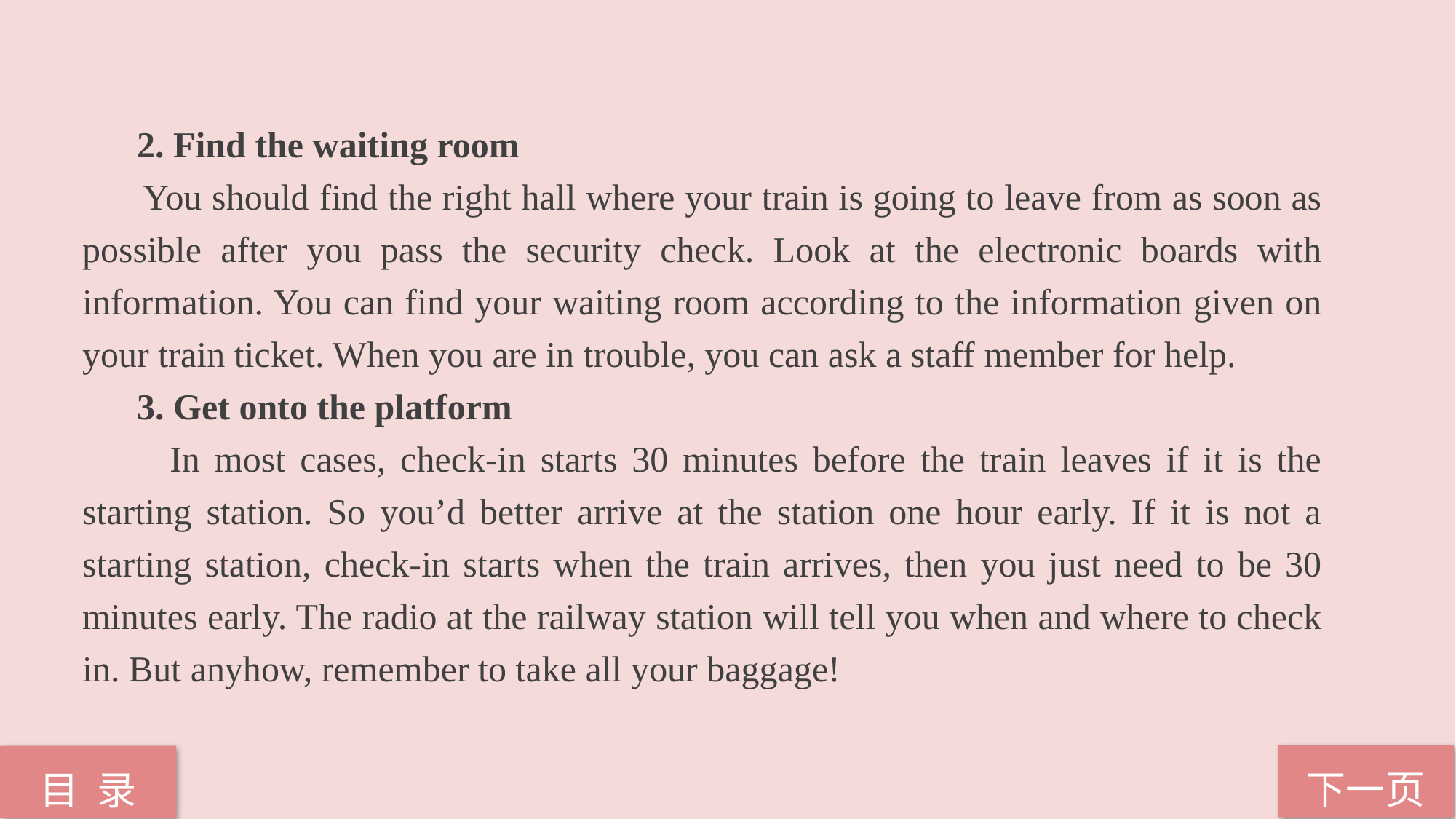

2. Find the waiting room
      You should find the right hall where your train is going to leave from as soon as possible after you pass the security check. Look at the electronic boards with information. You can find your waiting room according to the information given on your train ticket. When you are in trouble, you can ask a staff member for help.
      3. Get onto the platform
      In most cases, check-in starts 30 minutes before the train leaves if it is the starting station. So you’d better arrive at the station one hour early. If it is not a starting station, check-in starts when the train arrives, then you just need to be 30 minutes early. The radio at the railway station will tell you when and where to check in. But anyhow, remember to take all your baggage!